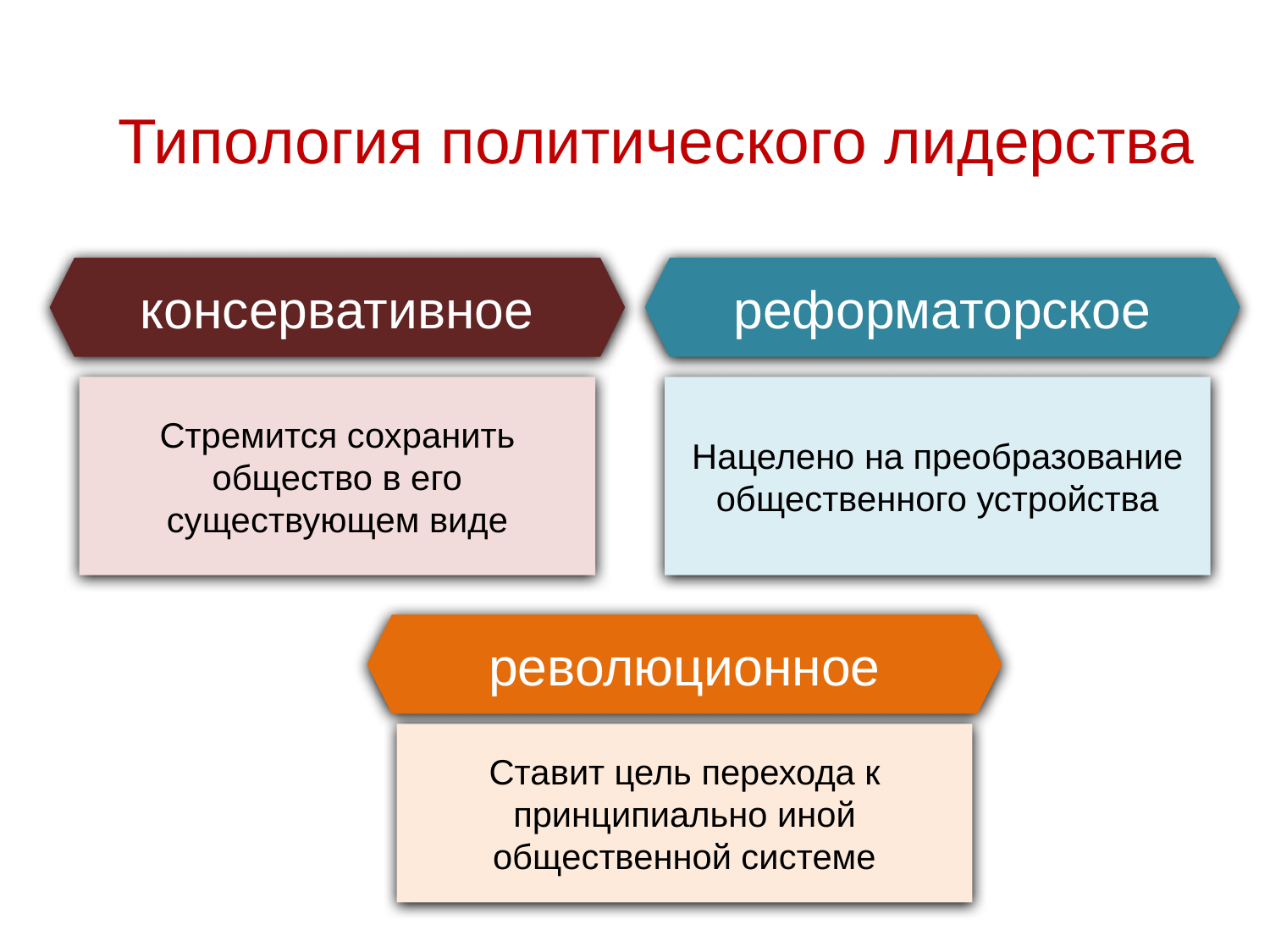

Типология политического лидерства
консервативное
реформаторское
Стремится сохранить общество в его существующем виде
Нацелено на преобразование общественного устройства
революционное
Ставит цель перехода к принципиально иной общественной системе